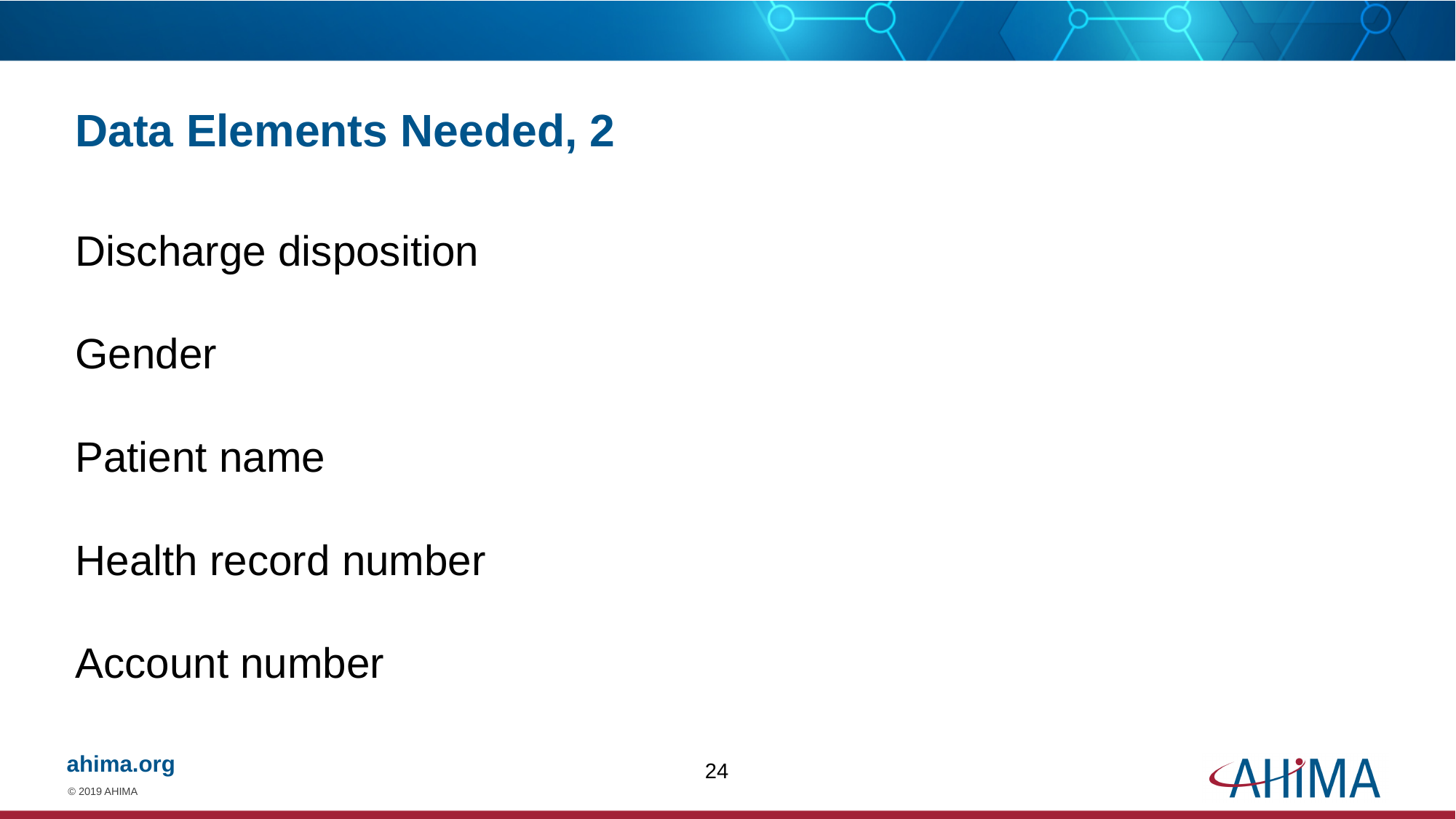

# Data Elements Needed, 2
Discharge disposition

Gender

Patient name

Health record number

Account number